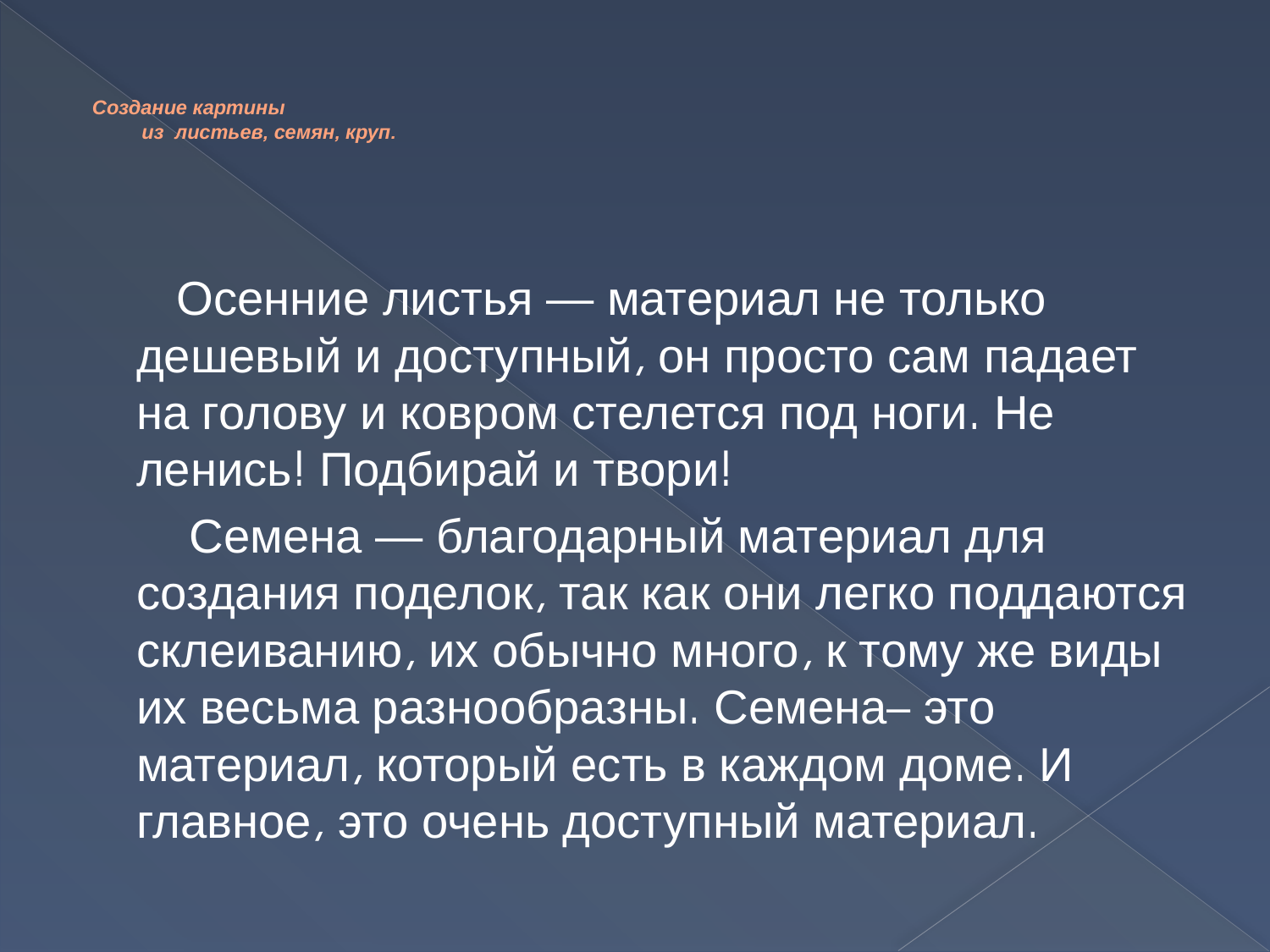

# Создание картины из  листьев, семян, круп.
       Осенние листья — материал не только дешевый и доступный, он просто сам падает на голову и ковром стелется под ноги. Не ленись! Подбирай и твори!
        Семена — благодарный материал для создания поделок, так как они легко поддаются склеиванию, их обычно много, к тому же виды их весьма разнообразны. Семена– это материал, который есть в каждом доме. И главное, это очень доступный материал.